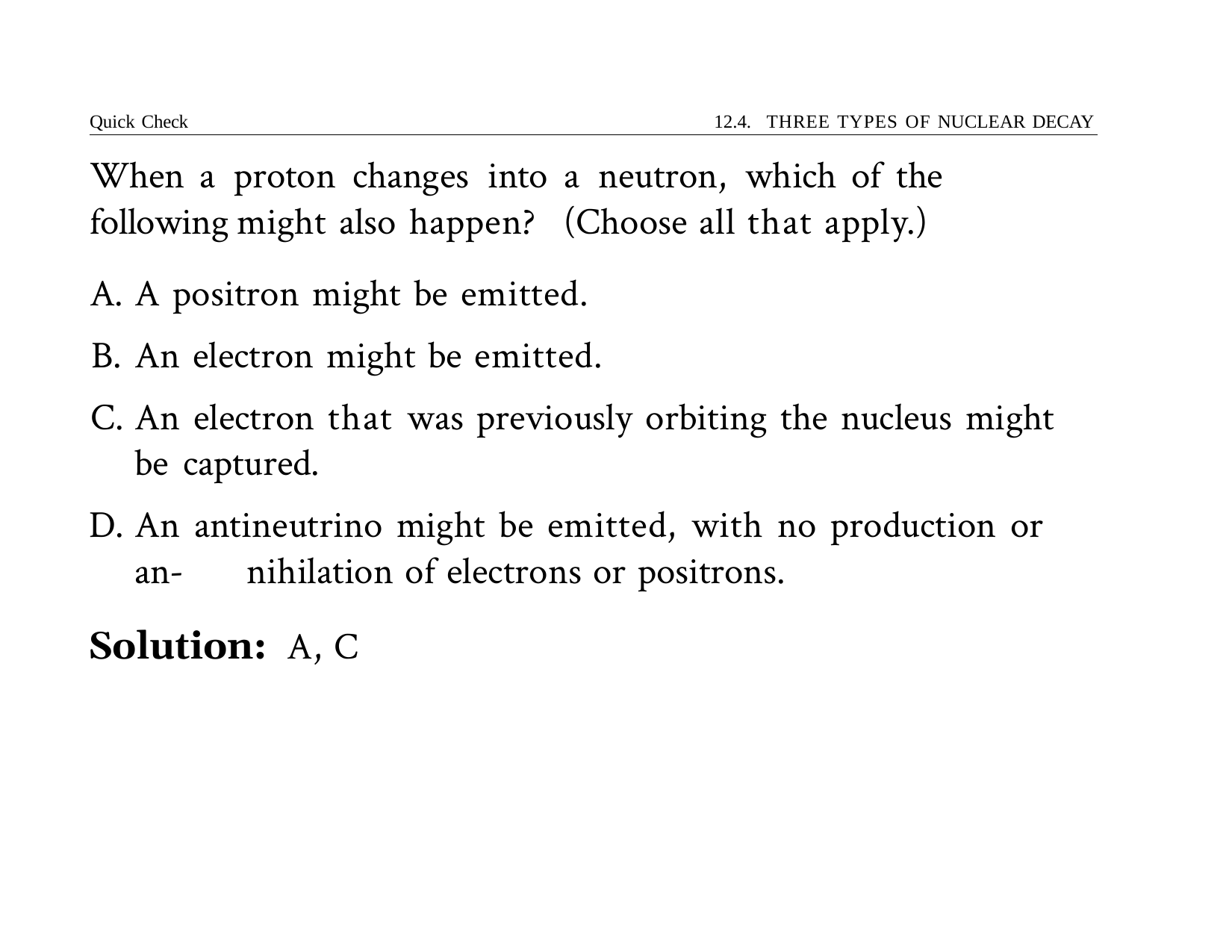

Quick Check	12.4.  THREE TYPES OF NUCLEAR DECAY

# When	a	proton	changes	into	a	neutron,	which	of	the	following might also happen?	(Choose all that apply.)
A positron might be emitted.
An electron might be emitted.
An electron that was previously orbiting the nucleus might be 	captured.
An antineutrino might be emitted, with no production or an- 	nihilation of electrons or positrons.
Solution:	A, C